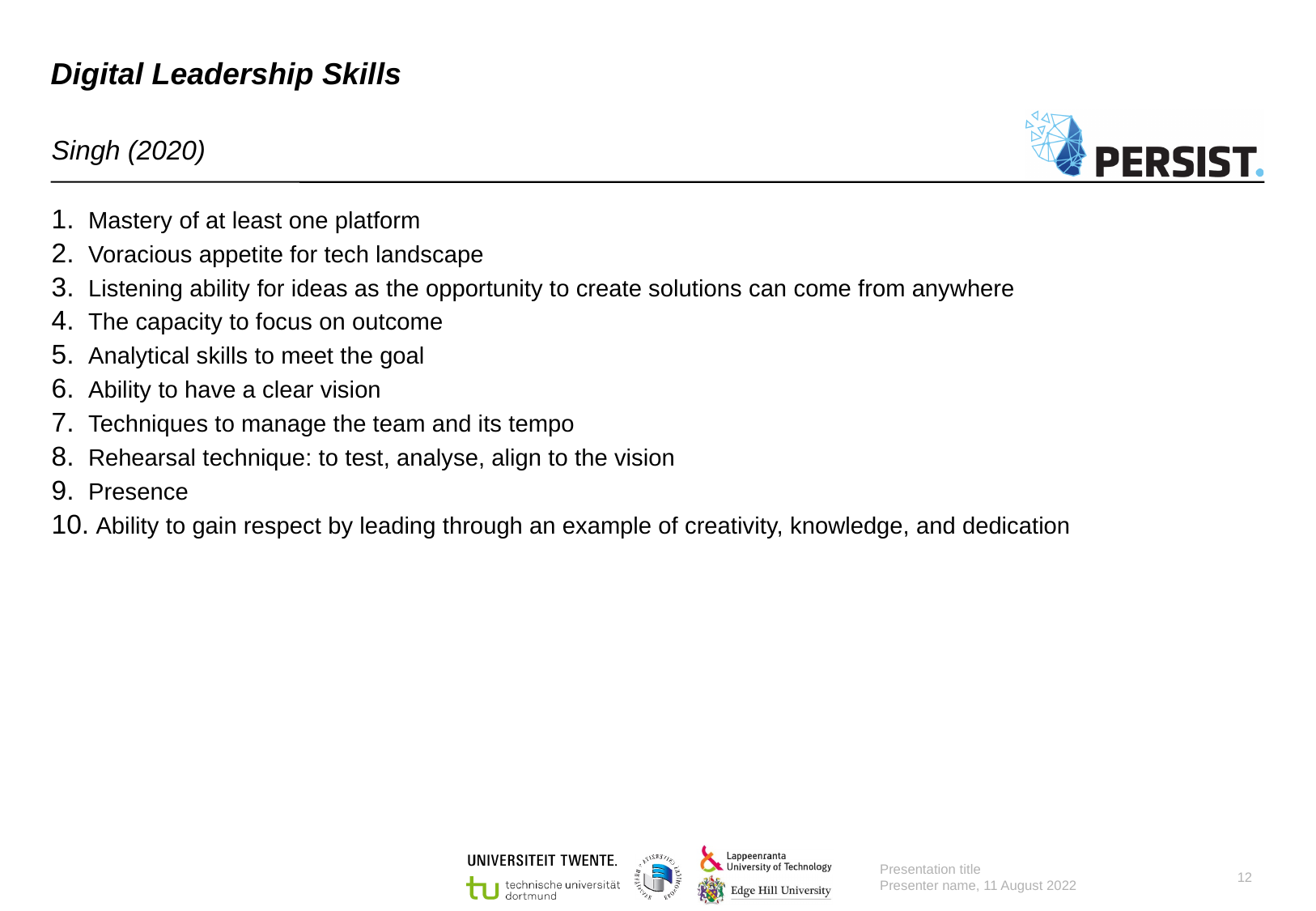

# Digital Leadership Skills
Singh (2020)
 Mastery of at least one platform
 Voracious appetite for tech landscape
 Listening ability for ideas as the opportunity to create solutions can come from anywhere
 The capacity to focus on outcome
 Analytical skills to meet the goal
 Ability to have a clear vision
 Techniques to manage the team and its tempo
 Rehearsal technique: to test, analyse, align to the vision
 Presence
 Ability to gain respect by leading through an example of creativity, knowledge, and dedication

Presentation title
Presenter name, 11 August 2022
12